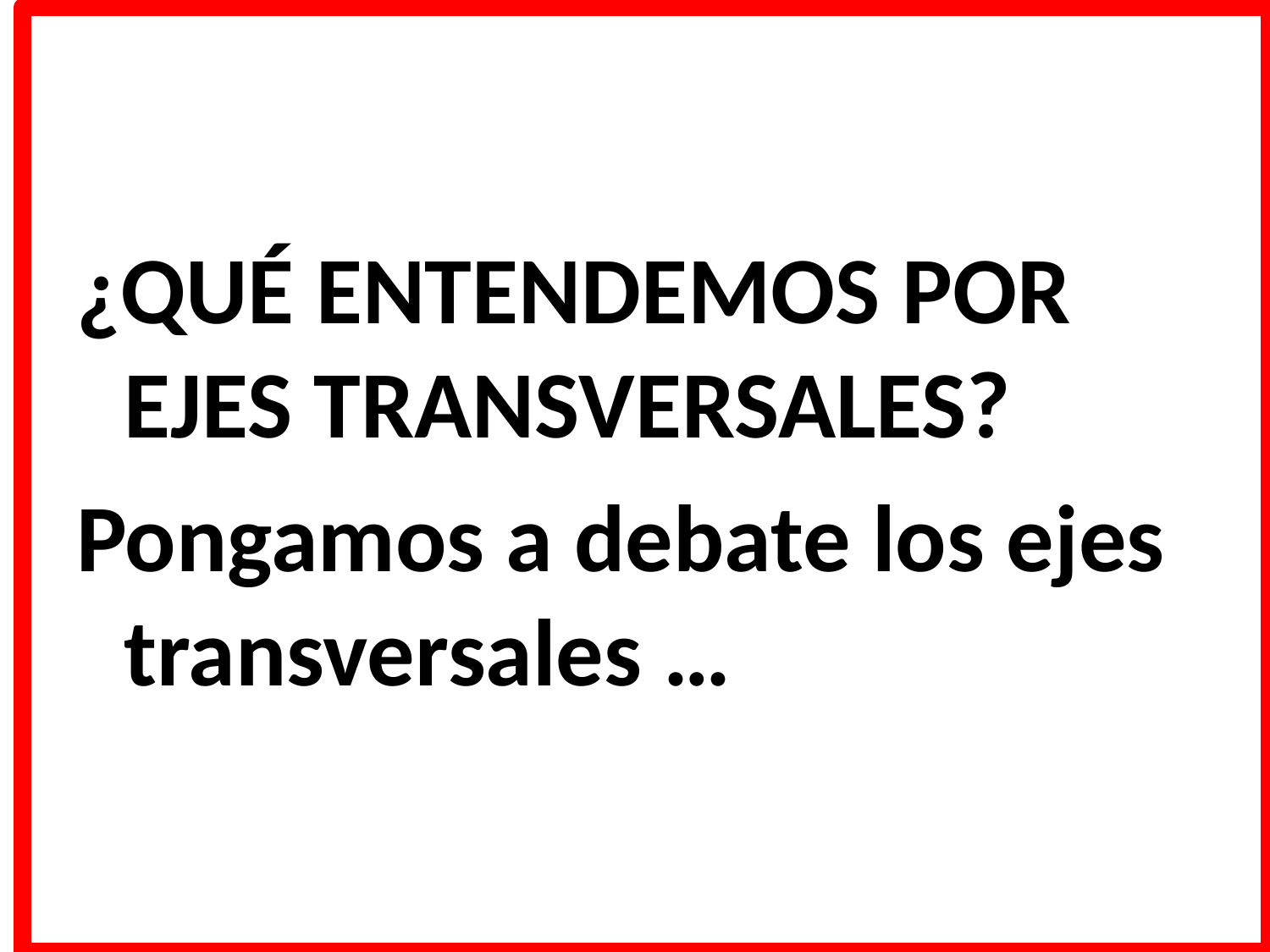

#
¿QUÉ ENTENDEMOS POR EJES TRANSVERSALES?
Pongamos a debate los ejes transversales …